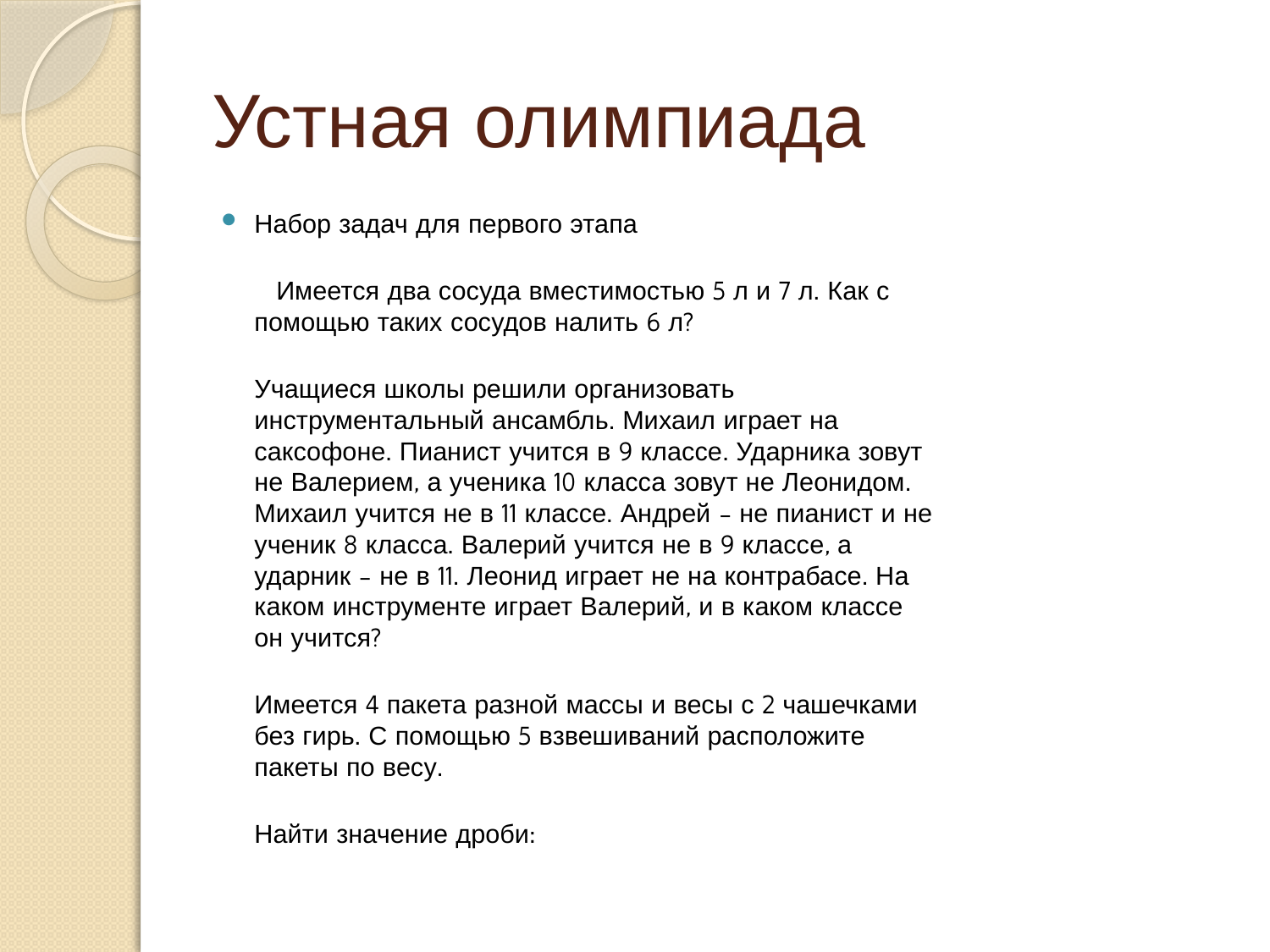

# Устная олимпиада
Набор задач для первого этапа
       Имеется два сосуда вместимостью 5 л и 7 л. Как с 
помощью таких сосудов налить 6 л?
Учащиеся школы решили организовать
инструментальный ансамбль. Михаил играет на
саксофоне. Пианист учится в 9 классе. Ударника зовут
не Валерием, а ученика 10 класса зовут не Леонидом.
Михаил учится не в 11 классе. Андрей – не пианист и не
ученик 8 класса. Валерий учится не в 9 классе, а 
ударник – не в 11. Леонид играет не на контрабасе. На
каком инструменте играет Валерий, и в каком классе
он учится?
Имеется 4 пакета разной массы и весы с 2 чашечками
без гирь. С помощью 5 взвешиваний расположите
пакеты по весу.
Найти значение дроби: